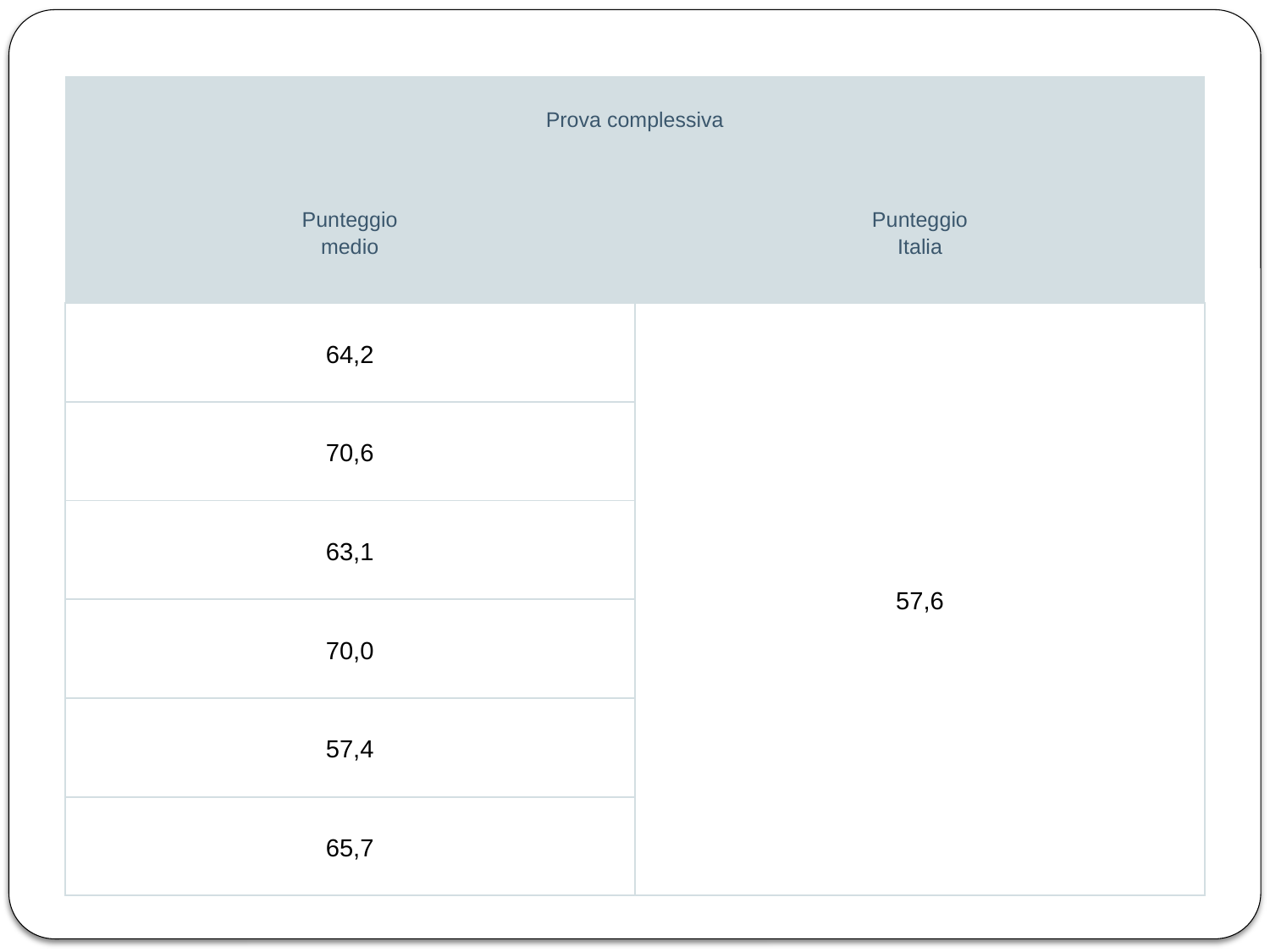

| Prova complessiva |  |
| --- | --- |
| Punteggio medio | Punteggio Italia |
| 64,2 | 57,6 |
| 70,6 |  |
| 63,1 |  |
| 70,0 |  |
| 57,4 |  |
| 65,7 |  |